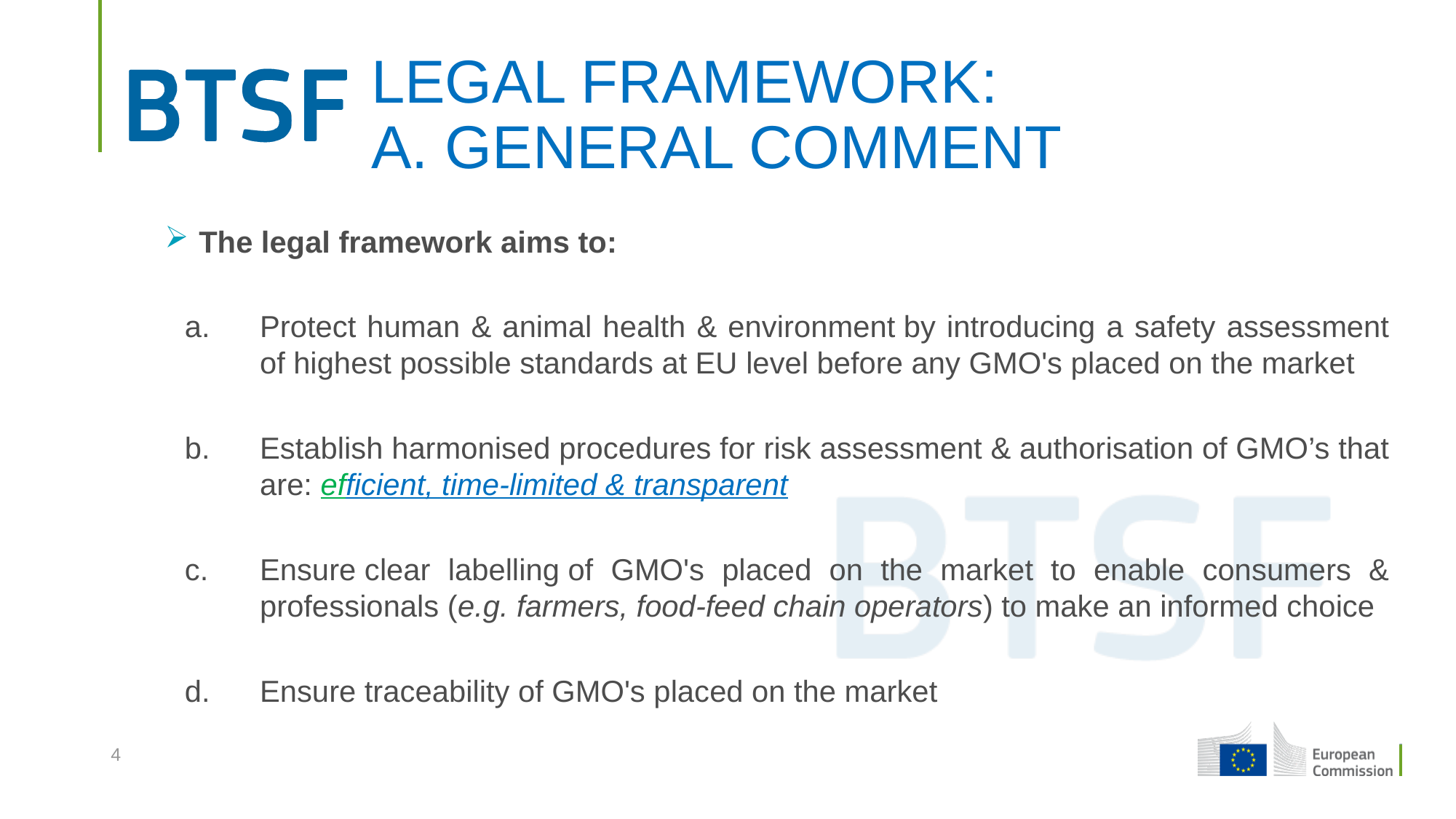

# LEGAL FRAMEWORK: A. GENERAL COMMENT

The legal framework aims to:

Protect human & animal health & environment by introducing a safety assessment of highest possible standards at EU level before any GMO's placed on the market

Establish harmonised procedures for risk assessment & authorisation of GMO’s that are: efficient, time-limited & transparent

Ensure clear labelling of GMO's placed on the market to enable consumers & professionals (e.g. farmers, food-feed chain operators) to make an informed choice

Ensure traceability of GMO's placed on the market

4